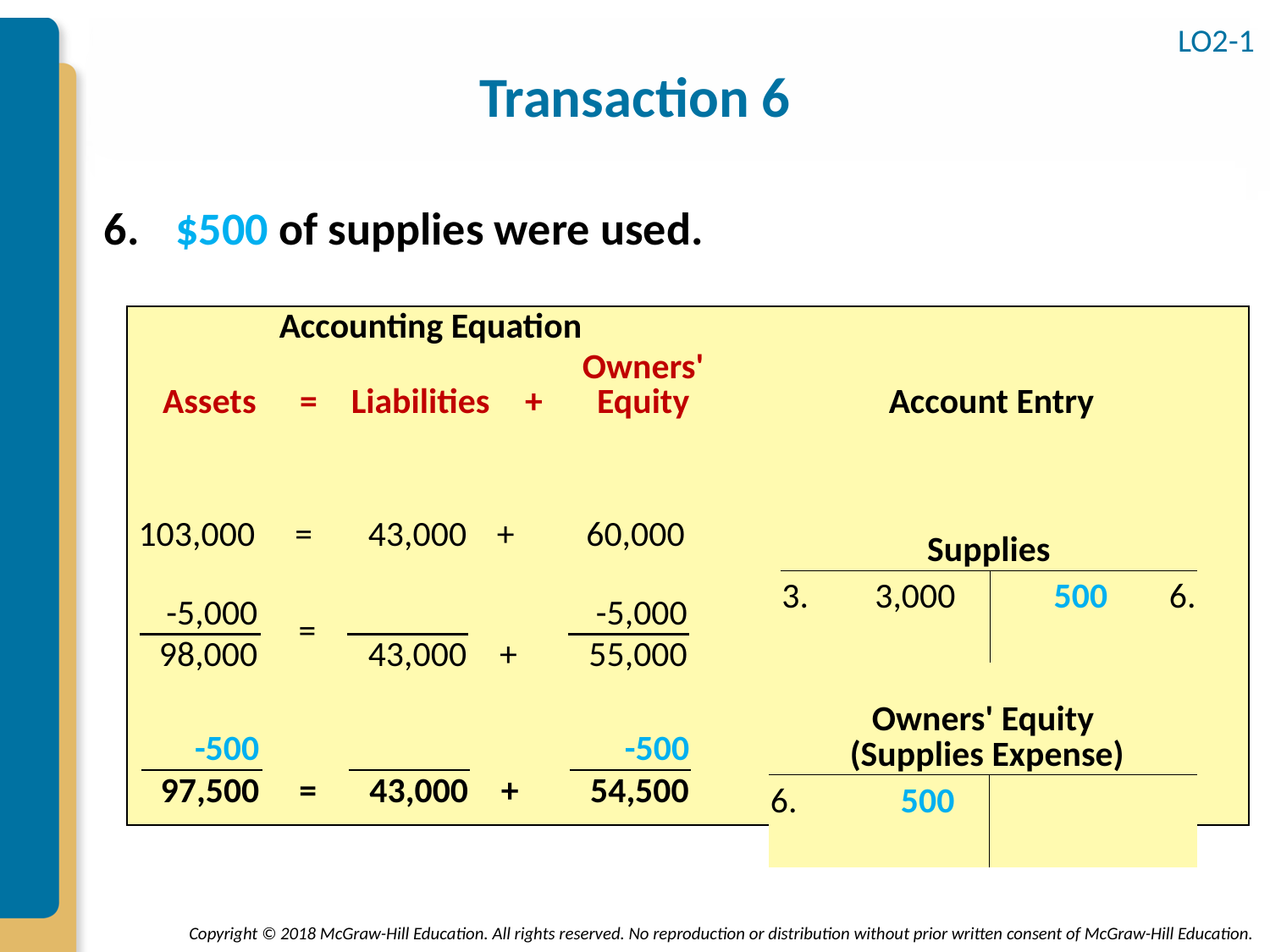

LO2-1
# Transaction 6

$500 of supplies were used.
| Accounting Equation |  |  |  |  |  |  |  |  |  |  |
| --- | --- | --- | --- | --- | --- | --- | --- | --- | --- | --- |
| Assets |  | = | Liabilities |  | + | Owners' Equity |  | Account Entry |  |  |
|  |  |  |  |  |  |  |  |  |  |  |
|  |  |  |  |  |  |  |  |  |  |  |
|  |  |  |  |  |  |  |  |  |  |  |
|  |  |  |  |  |  |  |  |  |  |  |
|  |  |  |  |  |  |  |  |  |  |  |
|  |  |  |  |  |  |  |  |  |  |  |
|  |  |  |  |  |  |  |  |  |  |  |
|  |  |  |  |  |  |  |  |  |  |  |
|  |  |  |  |  |  |  |  |  |  |  |
|  |  |  |  |  |  |  |  |  |  |  |
|  |  |  |  |  |  |  |  |  |  |  |
103,000
=
43,000
+
60,000
| Supplies |  |  |  |  |
| --- | --- | --- | --- | --- |
| 3. | 3,000 |  | 500 | 6. |
|  |  |  |  |  |
-5,000
-5,000
98,000
43,000
+
55,000
=
| Owners' Equity (Supplies Expense) |  |  |  |  |
| --- | --- | --- | --- | --- |
| 6. | 500 |  |  |  |
|  |  |  |  |  |
-500
-500
97,500
43,000
+
54,500
=